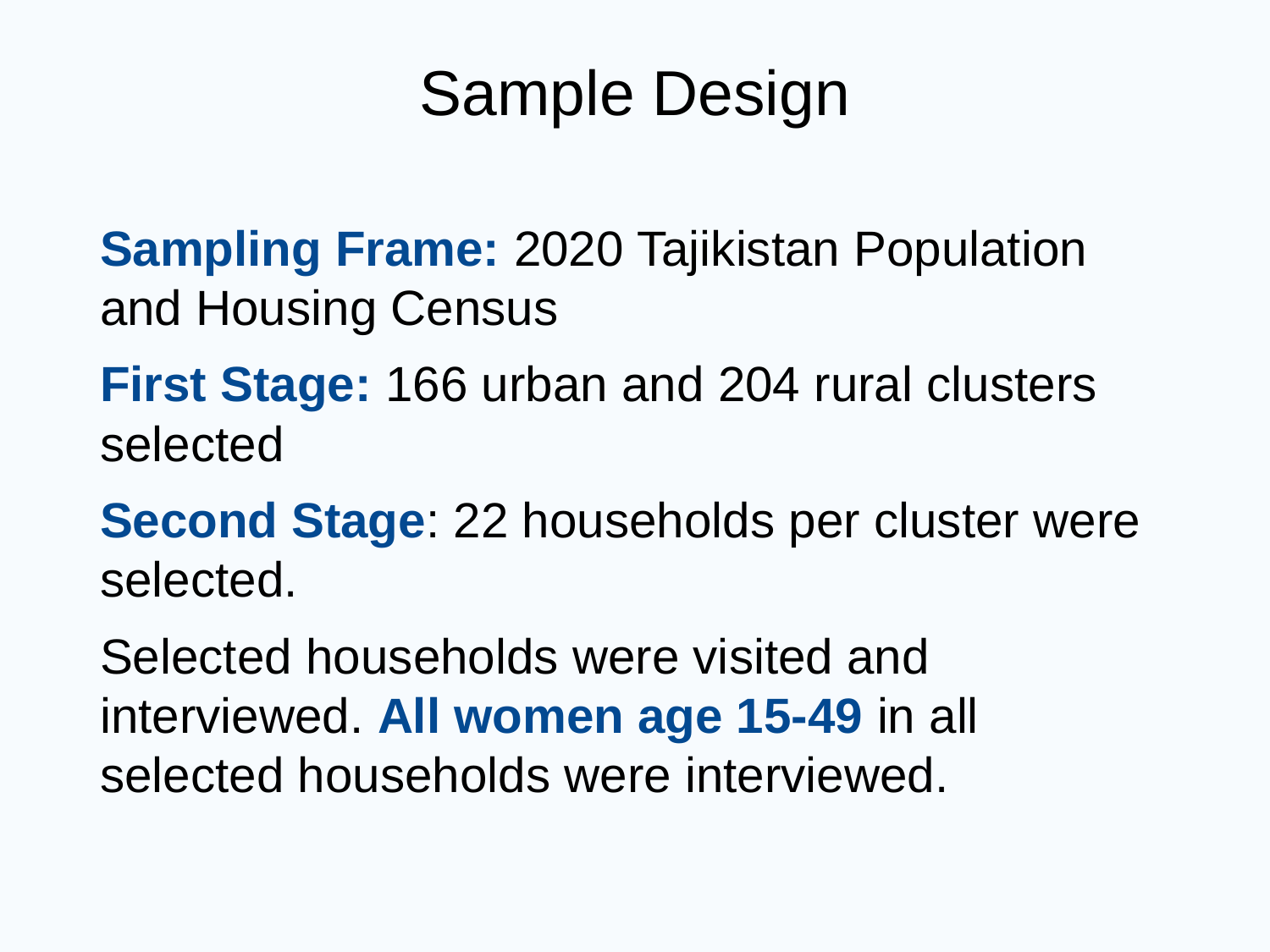

# Sample Design
Sampling Frame: 2020 Tajikistan Population and Housing Census
First Stage: 166 urban and 204 rural clusters selected
Second Stage: 22 households per cluster were selected.
Selected households were visited and interviewed. All women age 15-49 in all selected households were interviewed.